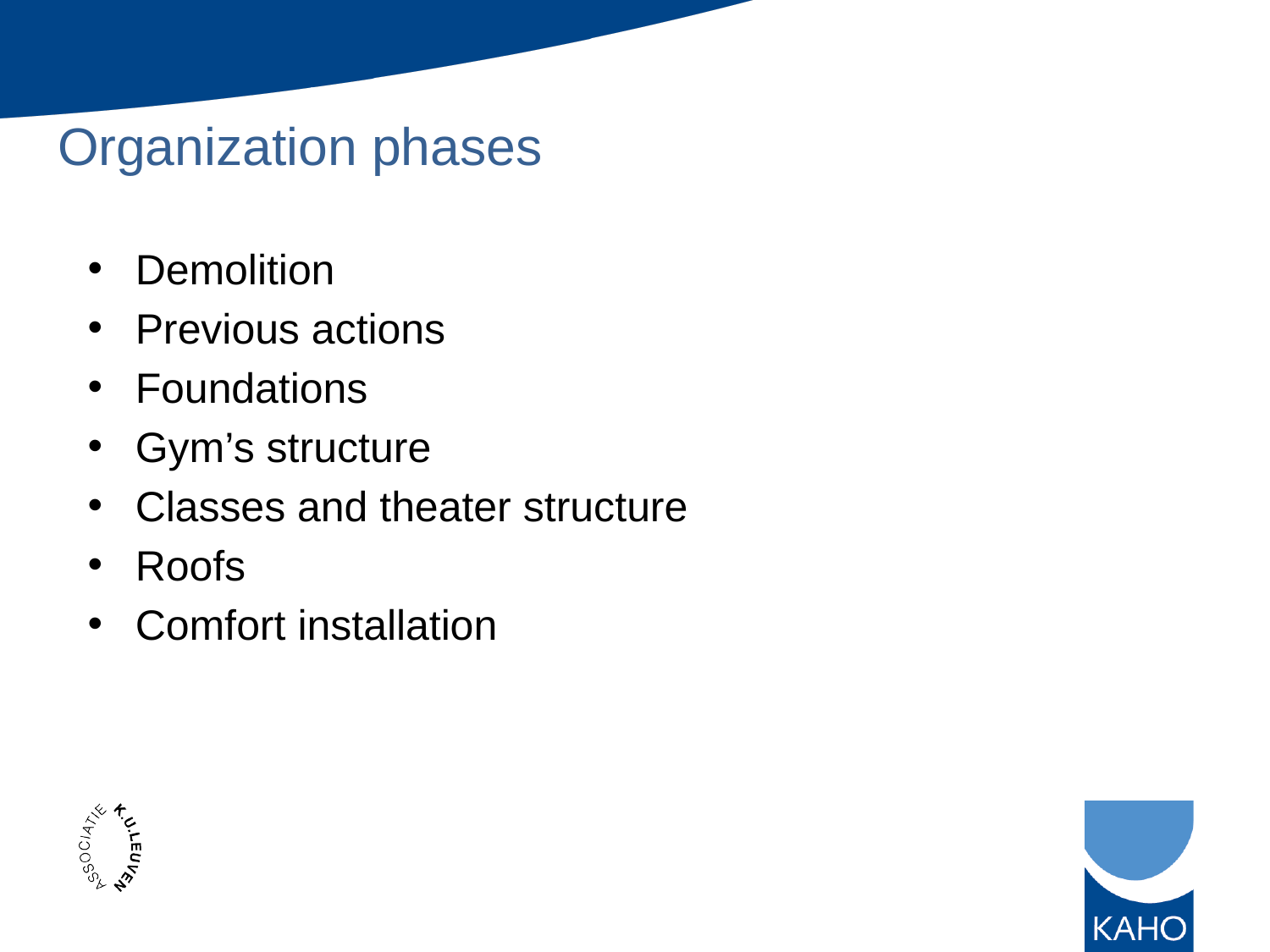

Organization phases
Demolition
Previous actions
Foundations
Gym’s structure
Classes and theater structure
Roofs
Comfort installation